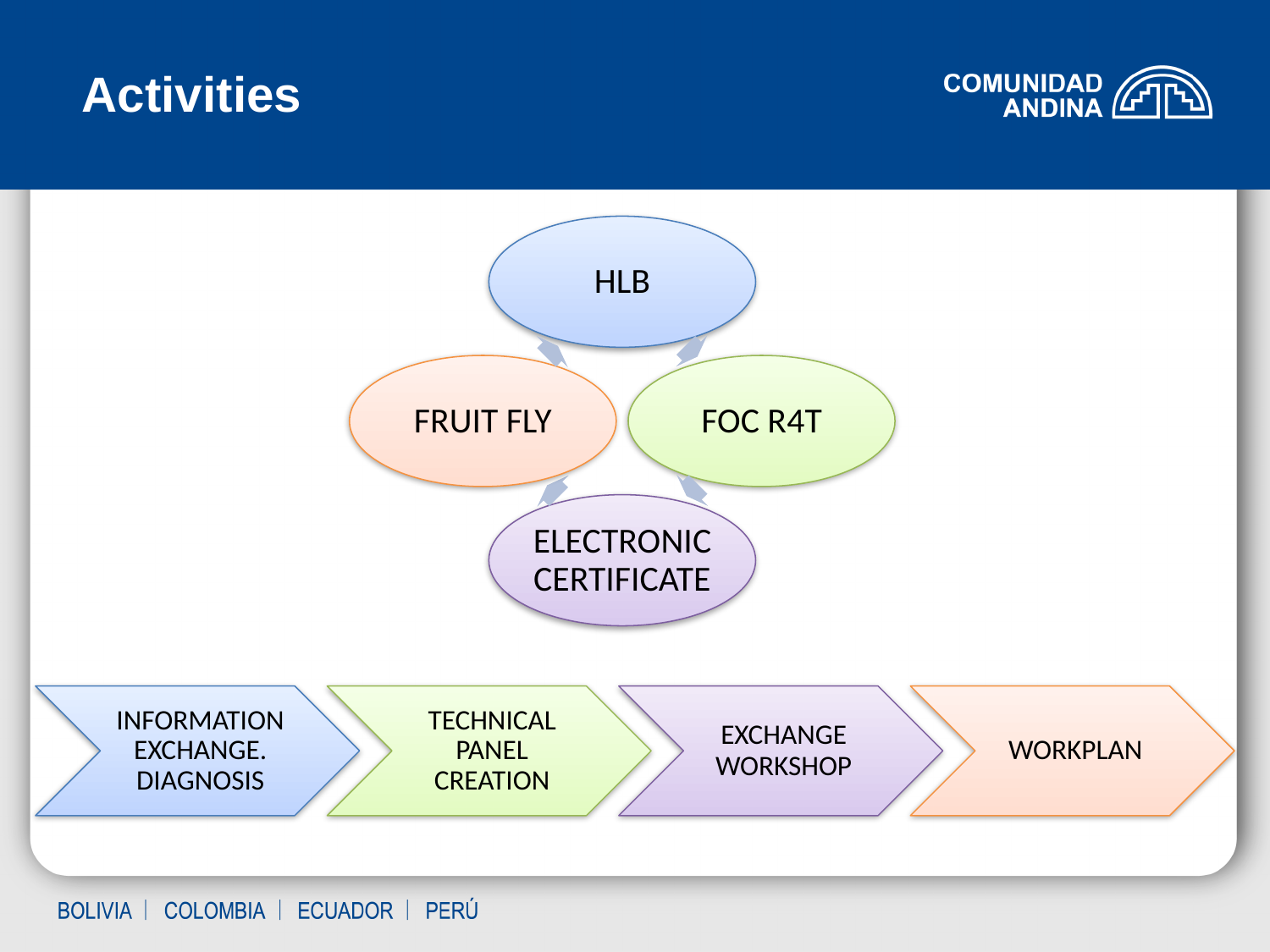

Activities
HLB

FOC R4T

ELECTRONIC CERTIFICATE

FRUIT FLY

INFORMATION EXCHANGE. DIAGNOSIS
TECHNICAL PANEL CREATION
EXCHANGE WORKSHOP
WORKPLAN